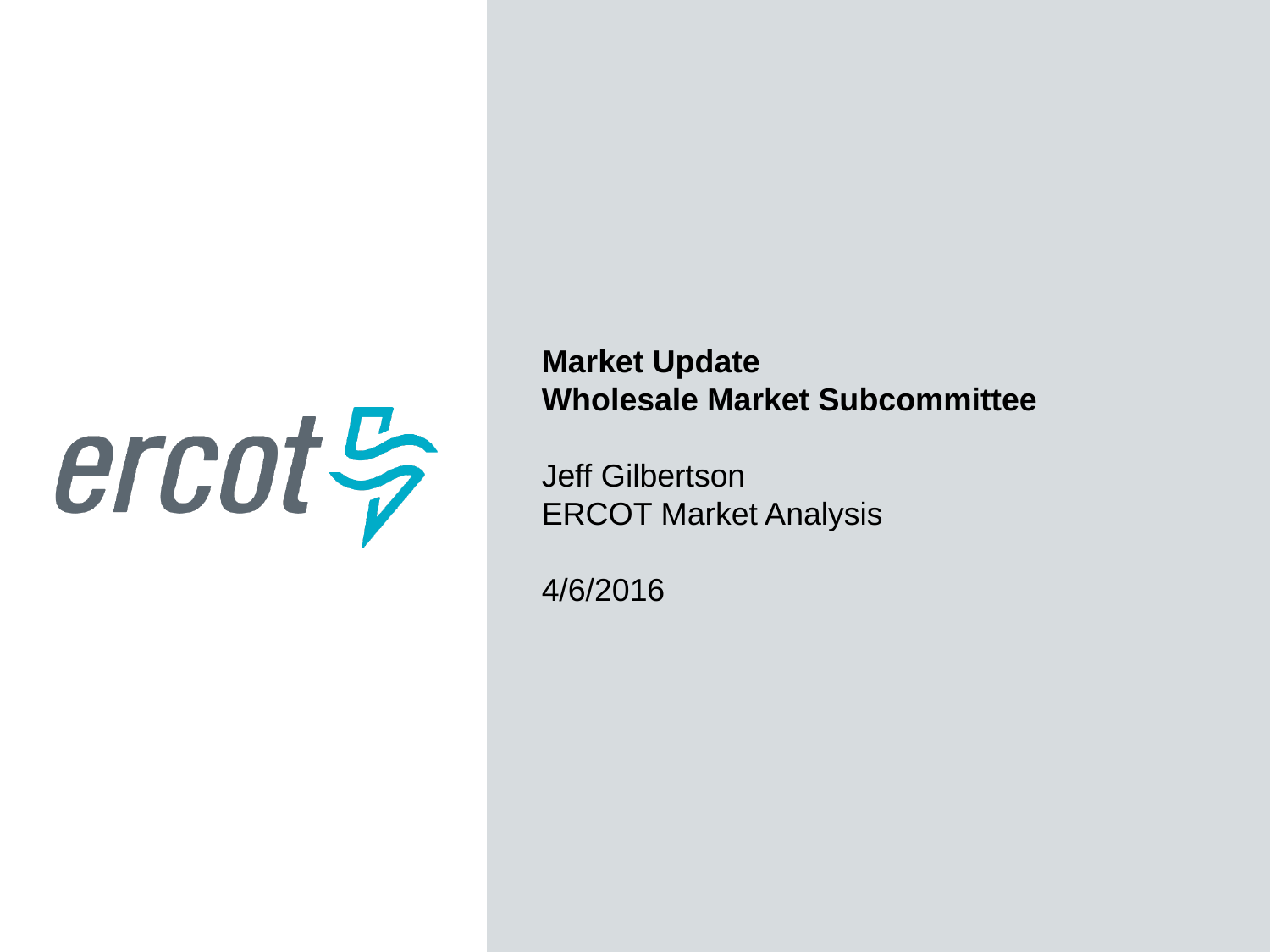

Market Update
Wholesale Market Subcommittee

Jeff Gilbertson
ERCOT Market Analysis

4/6/2016